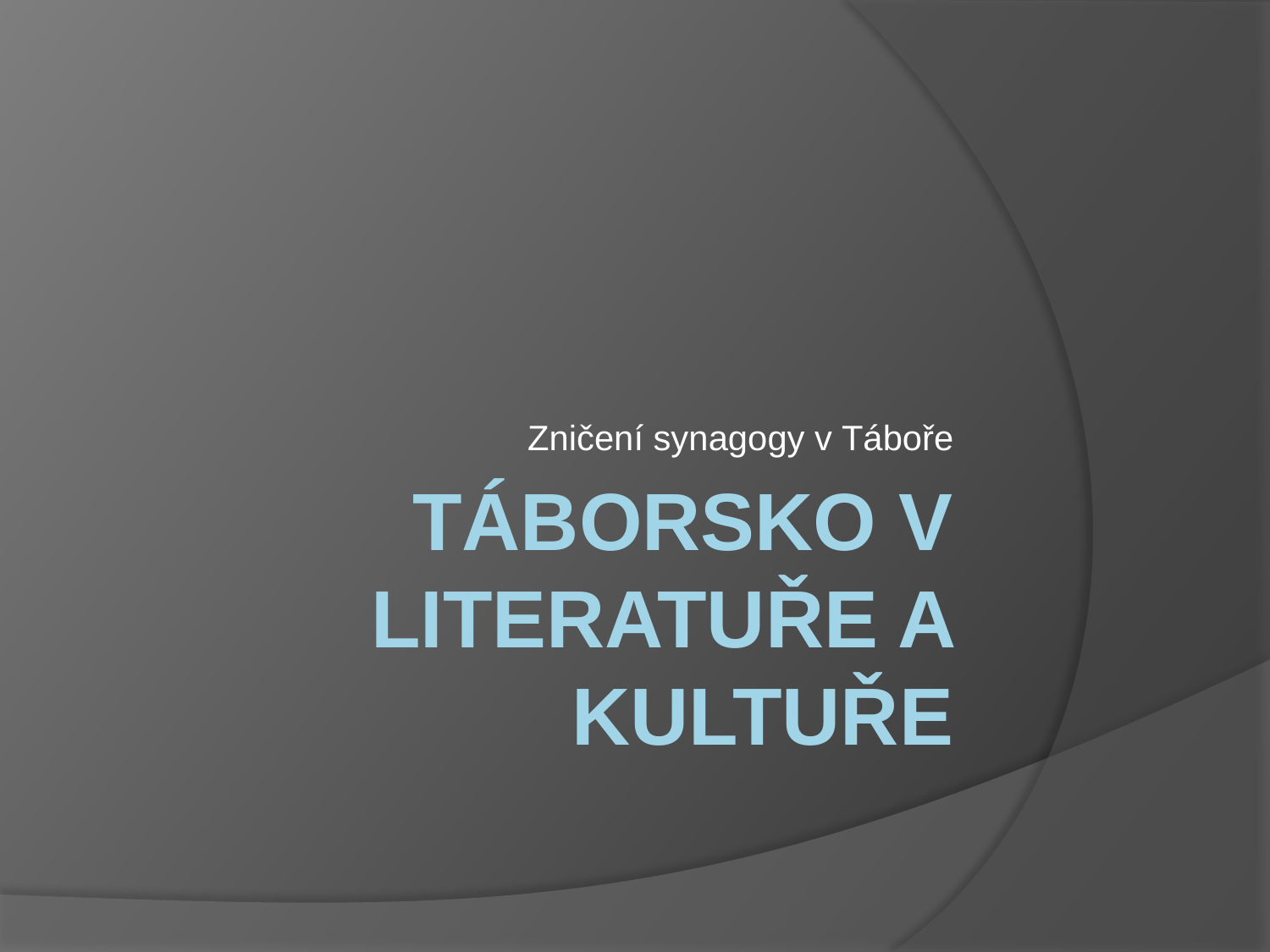

Zničení synagogy v Táboře
# Táborsko v literatuře a kultuře